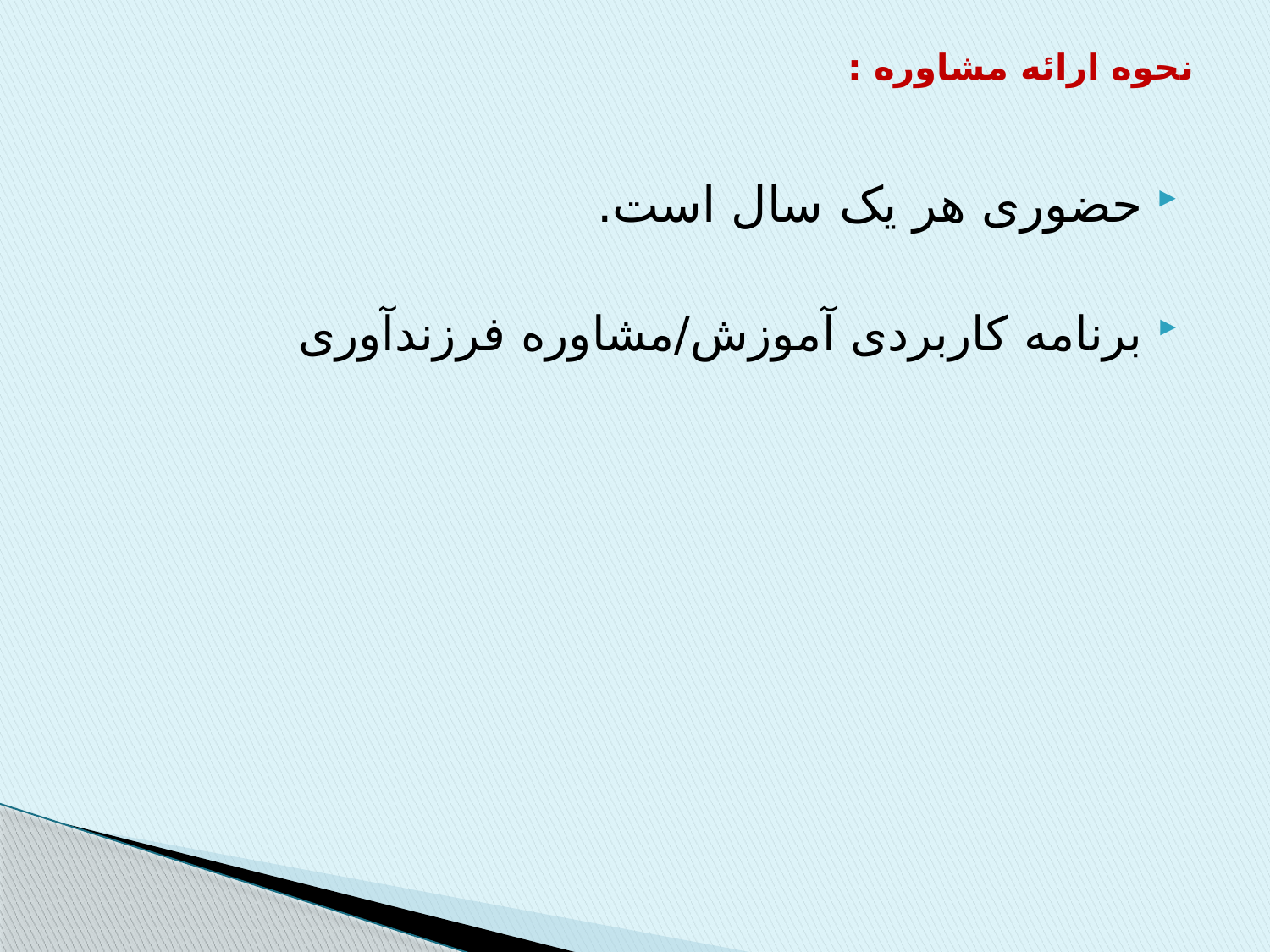

# نحوه ارائه مشاوره :
حضوری هر یک سال است.

برنامه کاربردی آموزش/مشاوره فرزندآوری